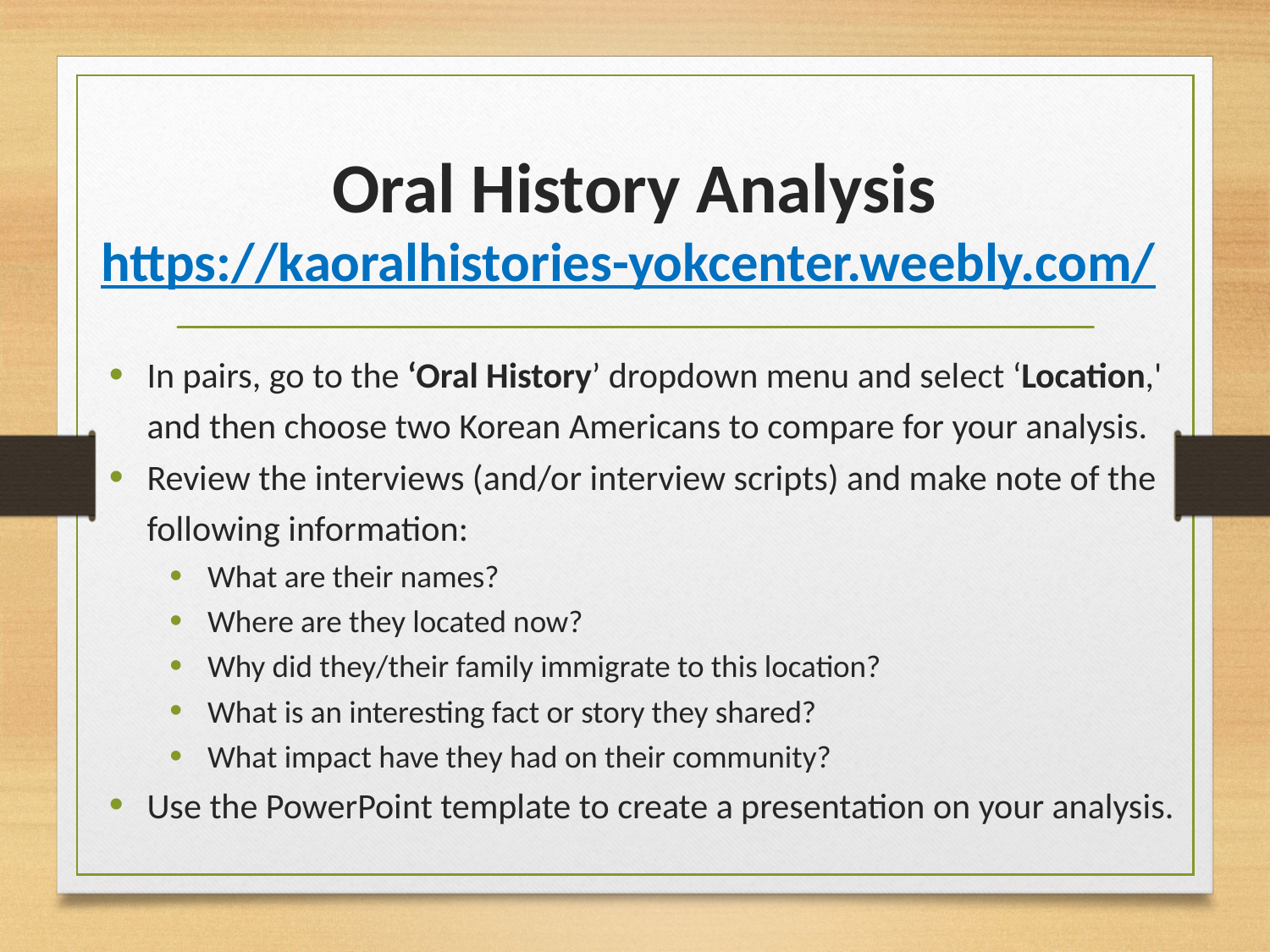

# Oral History Analysis https://kaoralhistories-yokcenter.weebly.com/
In pairs, go to the ‘Oral History’ dropdown menu and select ‘Location,' and then choose two Korean Americans to compare for your analysis.
Review the interviews (and/or interview scripts) and make note of the following information:
What are their names?
Where are they located now?
Why did they/their family immigrate to this location?
What is an interesting fact or story they shared?
What impact have they had on their community?
Use the PowerPoint template to create a presentation on your analysis.